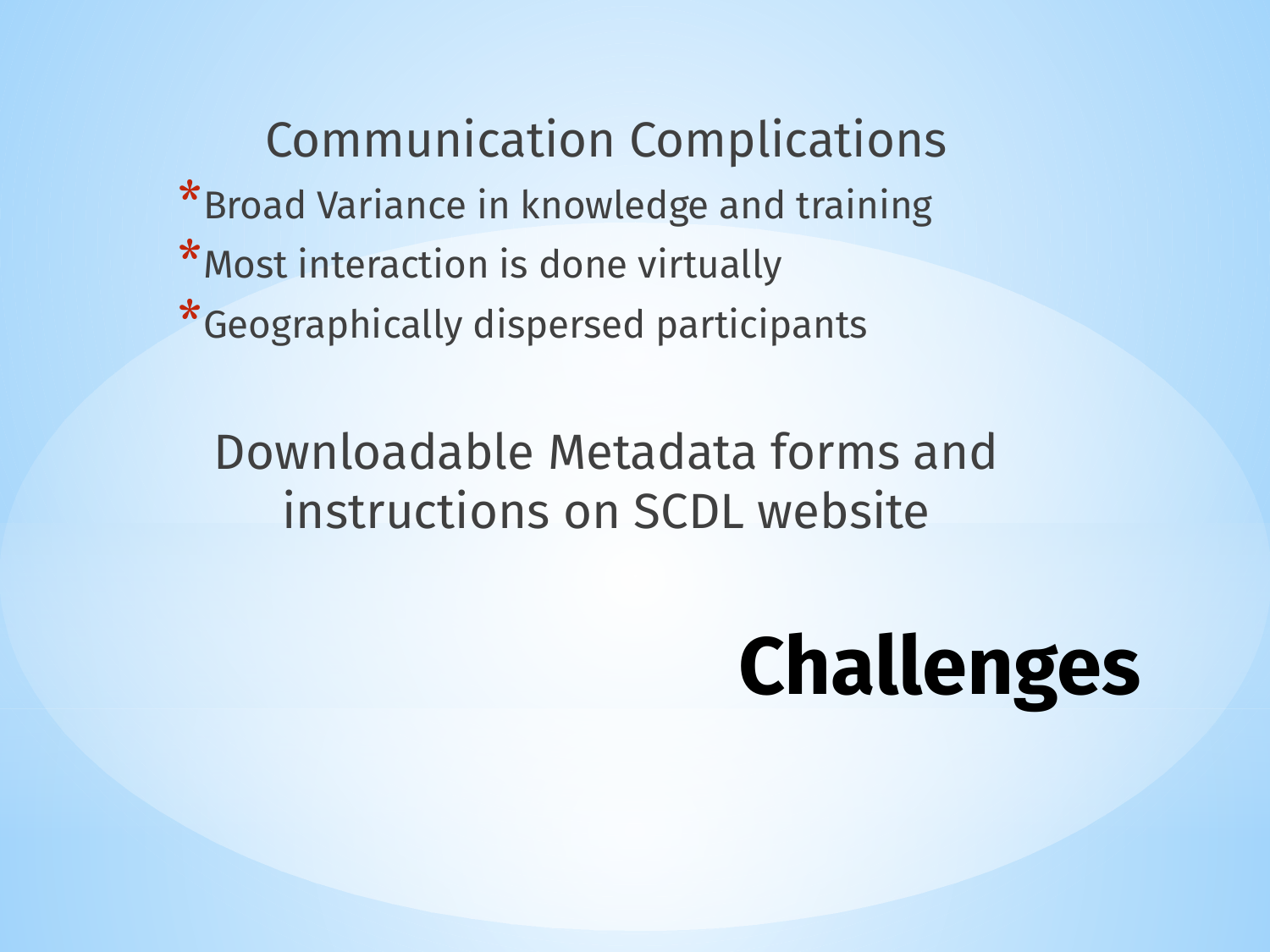

Communication Complications
Broad Variance in knowledge and training
Most interaction is done virtually
Geographically dispersed participants

Downloadable Metadata forms and instructions on SCDL website

# Challenges